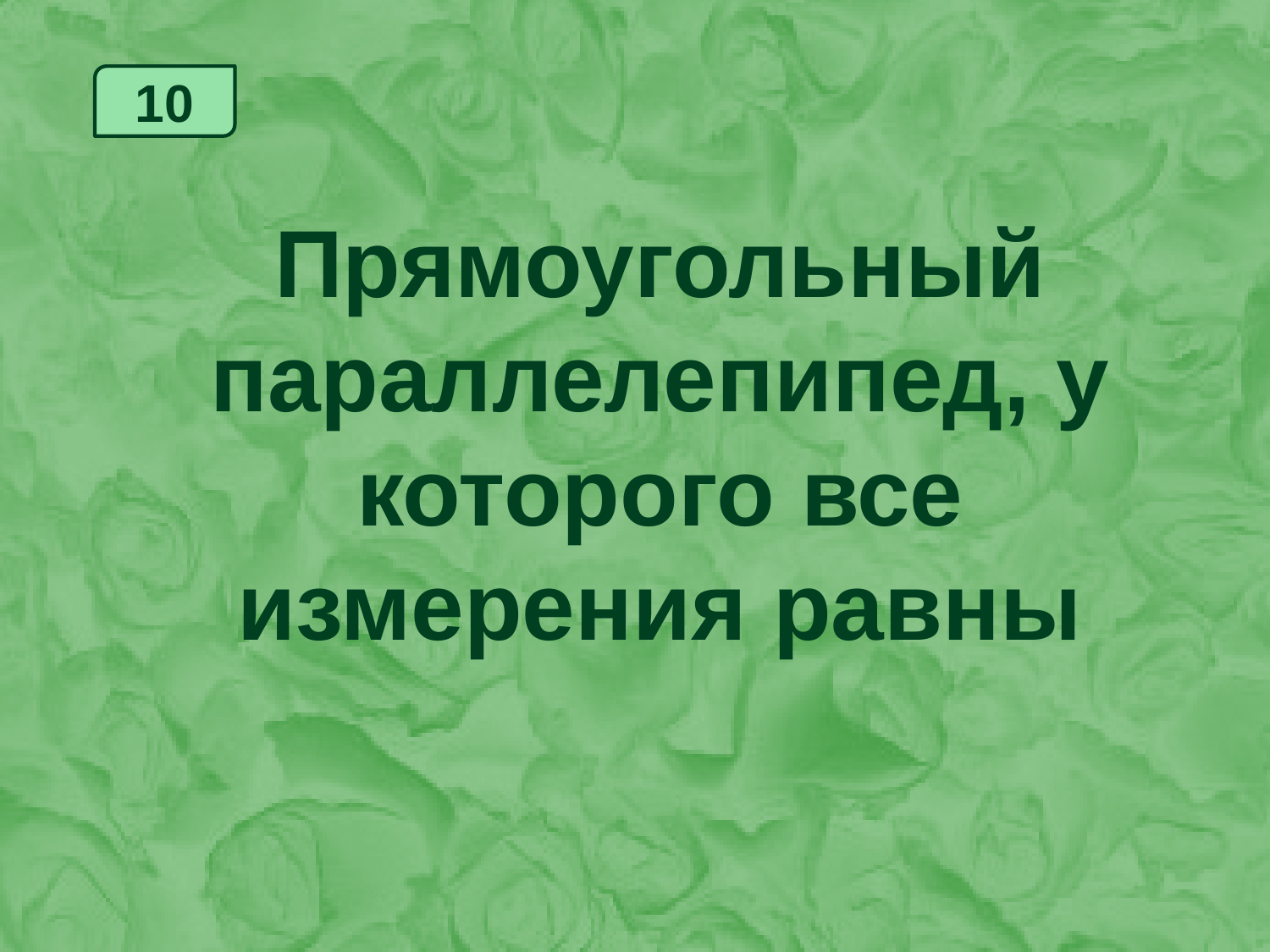

10
Прямоугольный параллелепипед, у которого все измерения равны